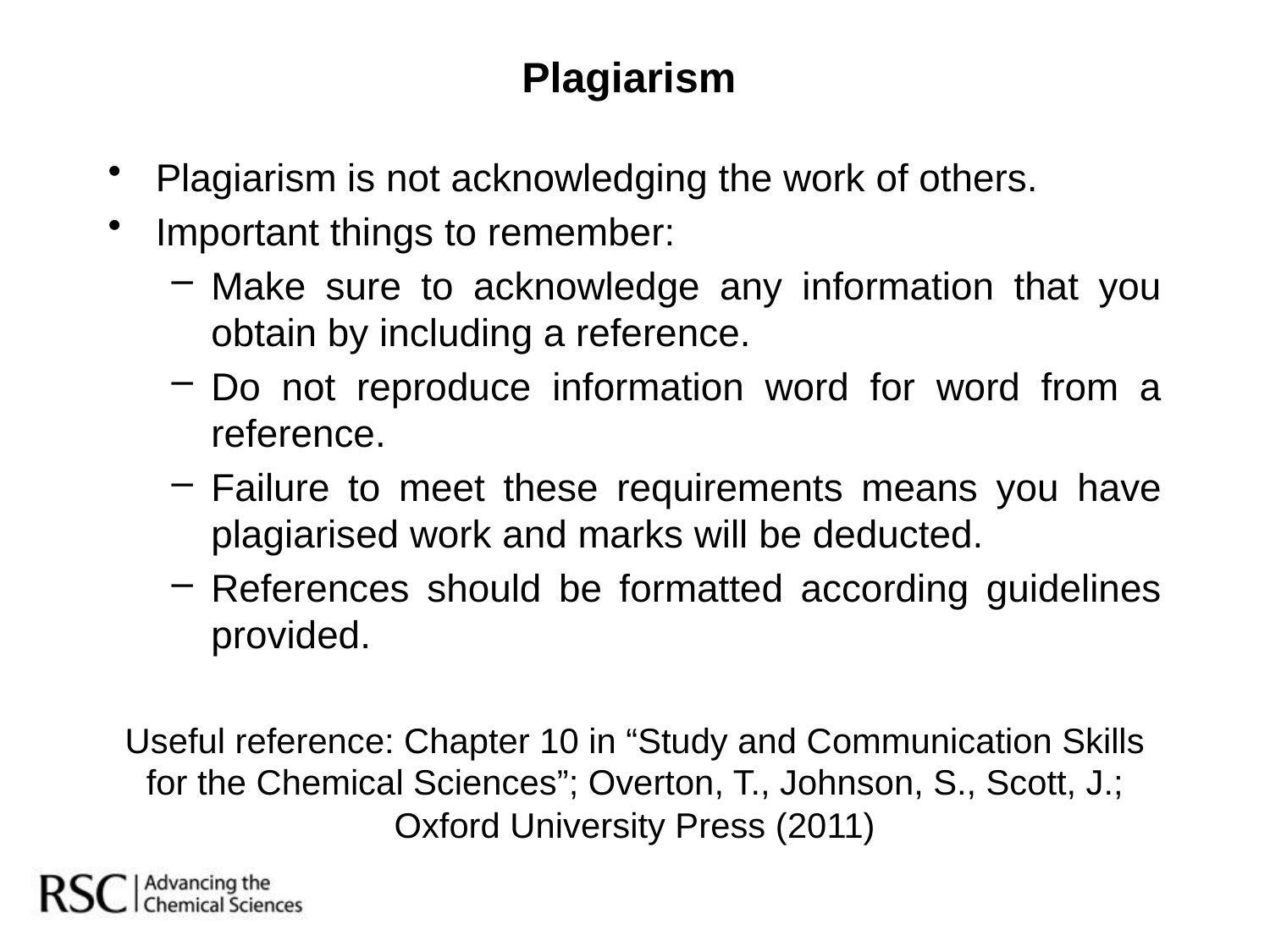

# Plagiarism
Plagiarism is not acknowledging the work of others.
Important things to remember:
Make sure to acknowledge any information that you obtain by including a reference.
Do not reproduce information word for word from a reference.
Failure to meet these requirements means you have plagiarised work and marks will be deducted.
References should be formatted according guidelines provided.

Useful reference: Chapter 10 in “Study and Communication Skills for the Chemical Sciences”; Overton, T., Johnson, S., Scott, J.; Oxford University Press (2011)